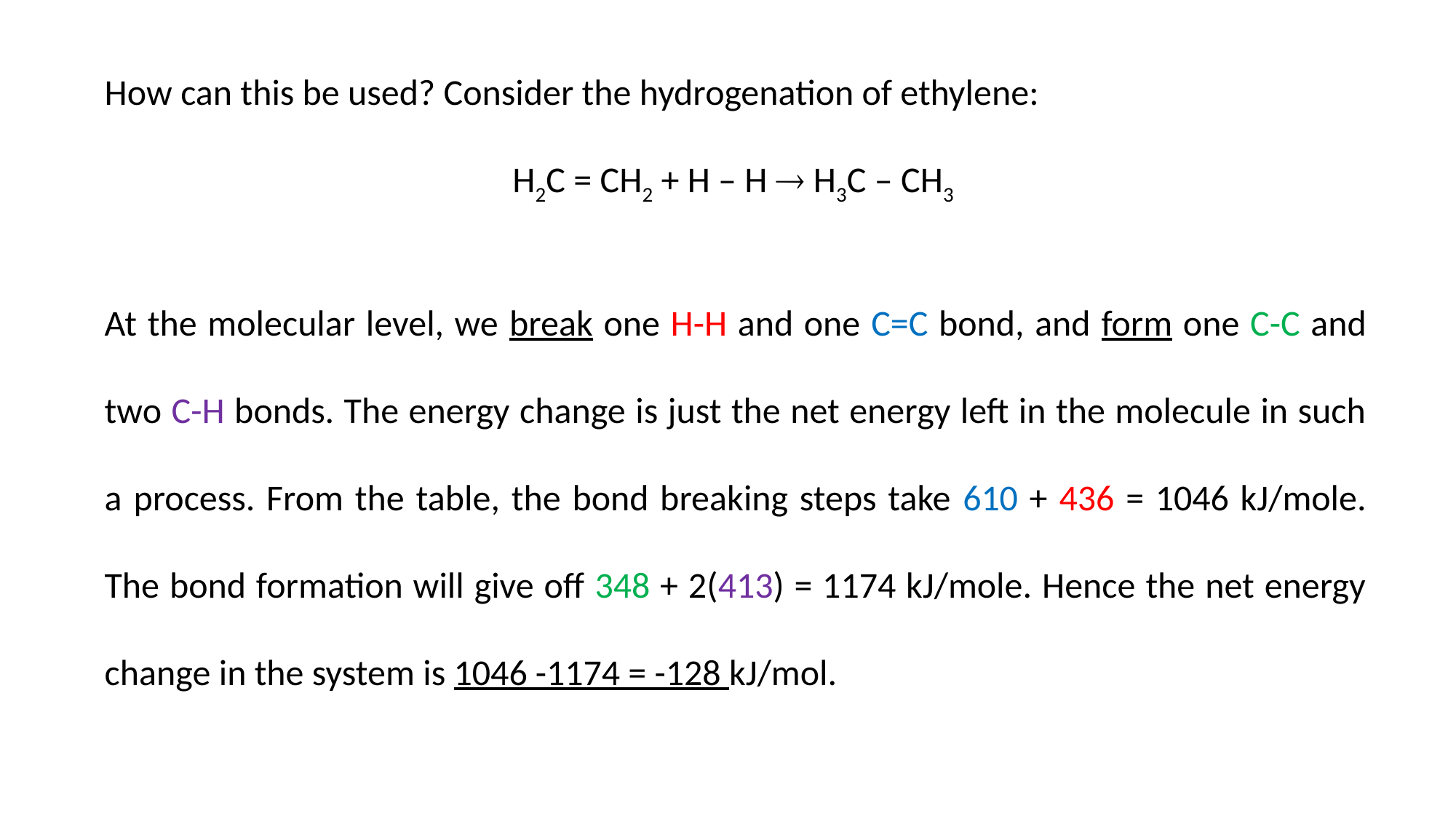

How can this be used? Consider the hydrogenation of ethylene:

H2C = CH2 + H – H → H3C – CH3

At the molecular level, we break one H-H and one C=C bond, and form one C-C and two C-H bonds. The energy change is just the net energy left in the molecule in such a process. From the table, the bond breaking steps take 610 + 436 = 1046 kJ/mole. The bond formation will give off 348 + 2(413) = 1174 kJ/mole. Hence the net energy change in the system is 1046 -1174 = -128 kJ/mol.